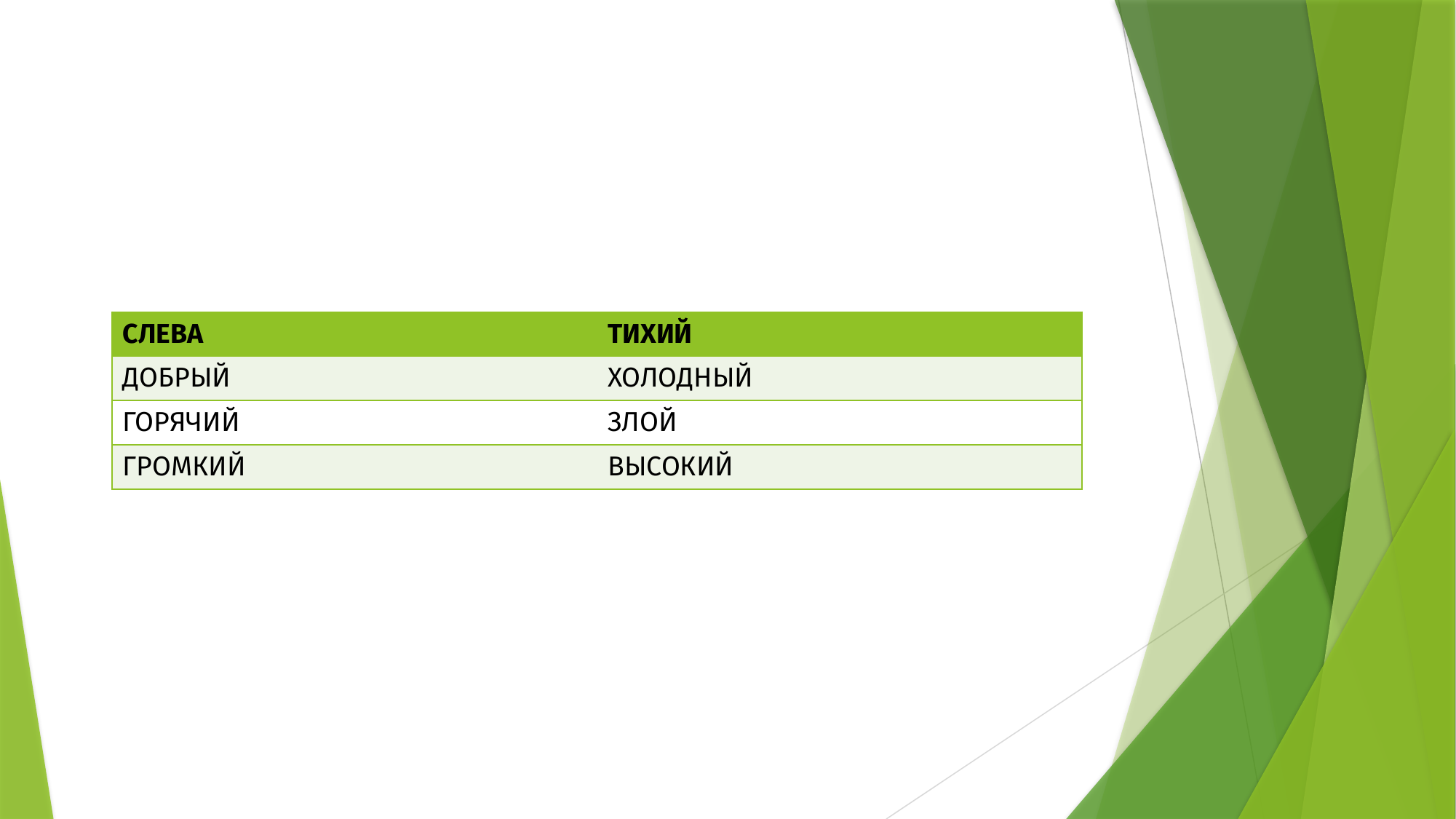

| СЛЕВА | ТИХИЙ |
| --- | --- |
| ДОБРЫЙ | ХОЛОДНЫЙ |
| ГОРЯЧИЙ | ЗЛОЙ |
| ГРОМКИЙ | ВЫСОКИЙ |